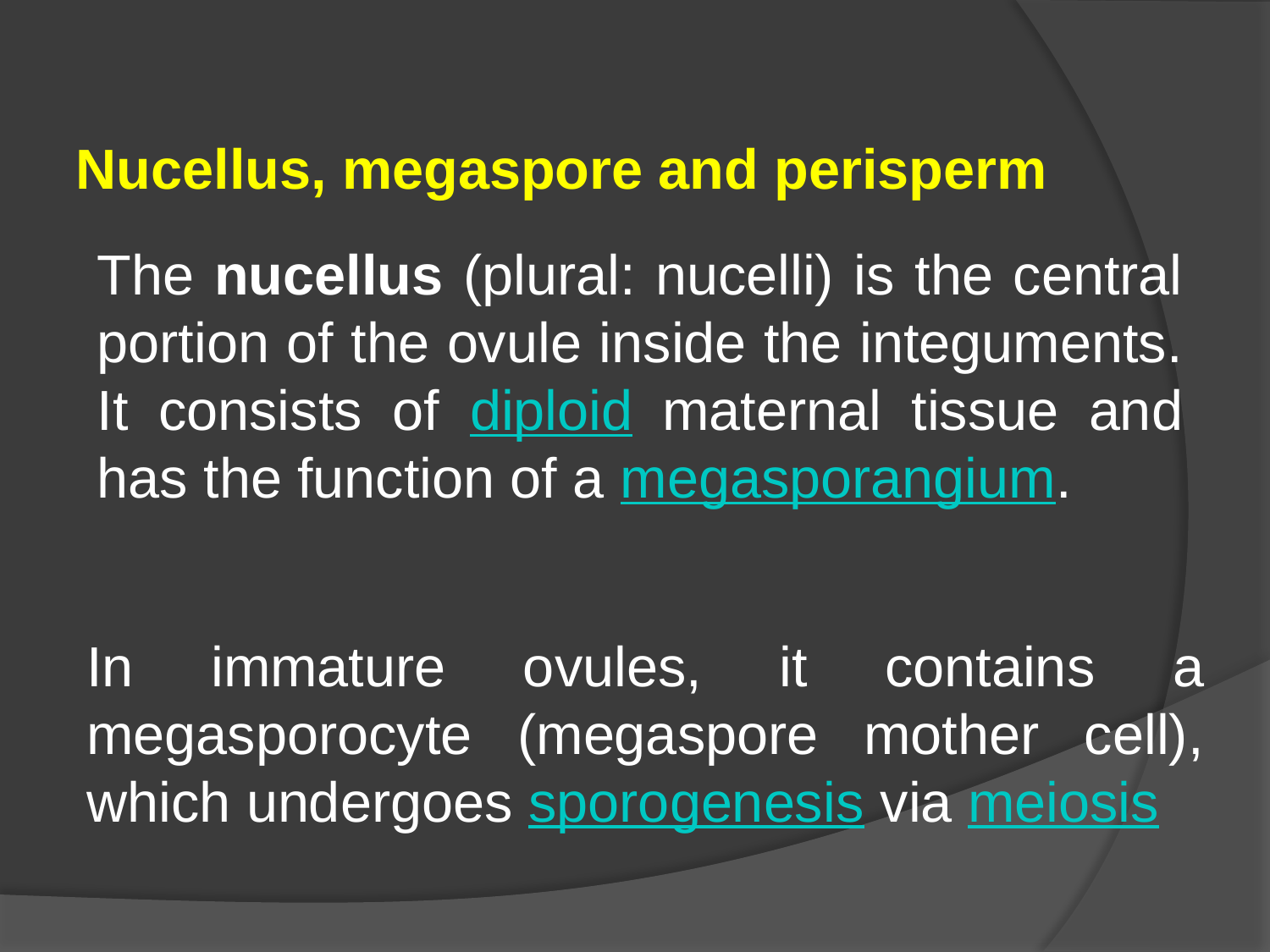

Nucellus, megaspore and perisperm
The nucellus (plural: nucelli) is the central portion of the ovule inside the integuments. It consists of diploid maternal tissue and has the function of a megasporangium.
In immature ovules, it contains a megasporocyte (megaspore mother cell), which undergoes sporogenesis via meiosis